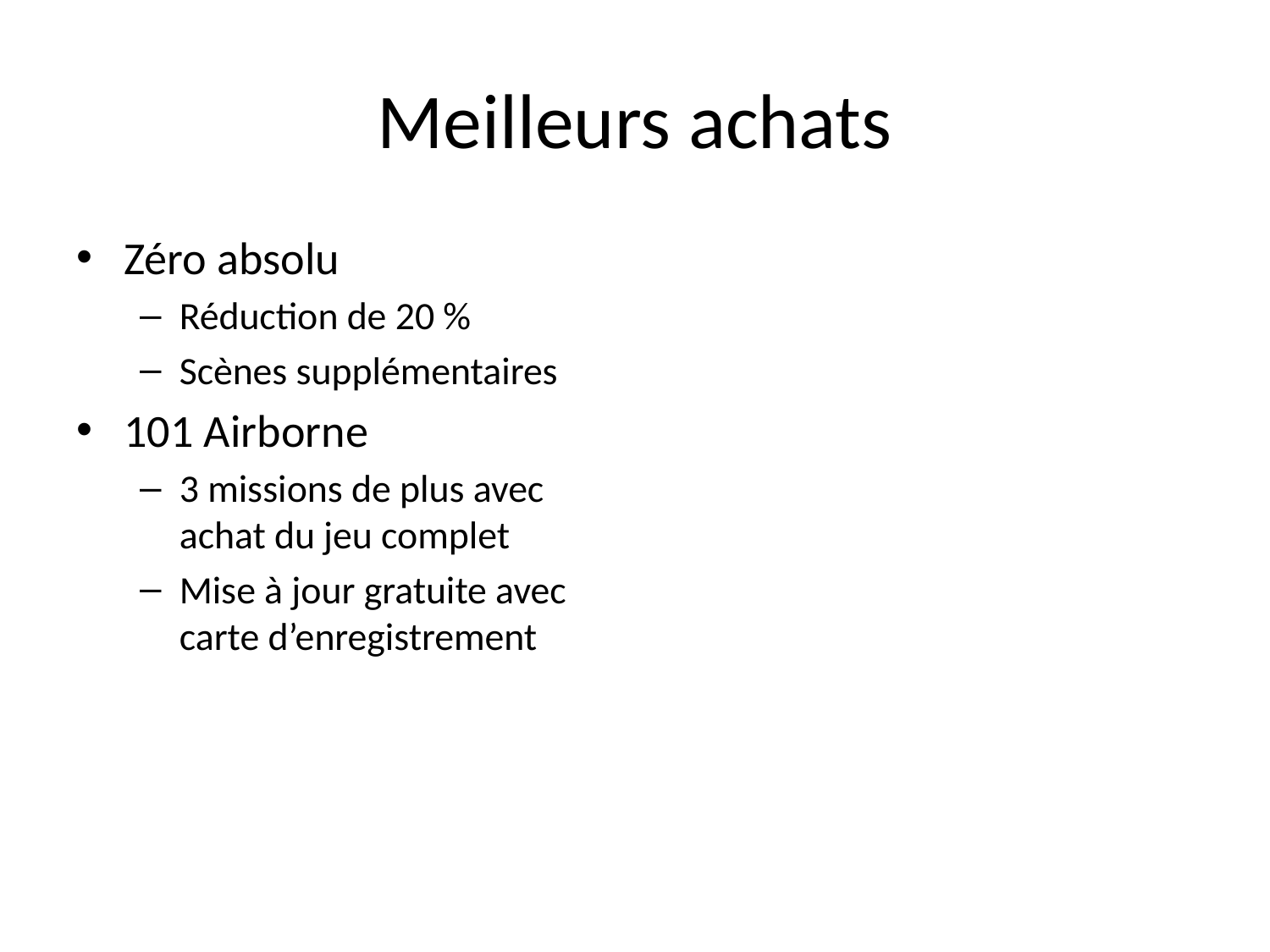

# Meilleurs achats
Zéro absolu
Réduction de 20 %
Scènes supplémentaires
101 Airborne
3 missions de plus avec achat du jeu complet
Mise à jour gratuite avec  carte d’enregistrement